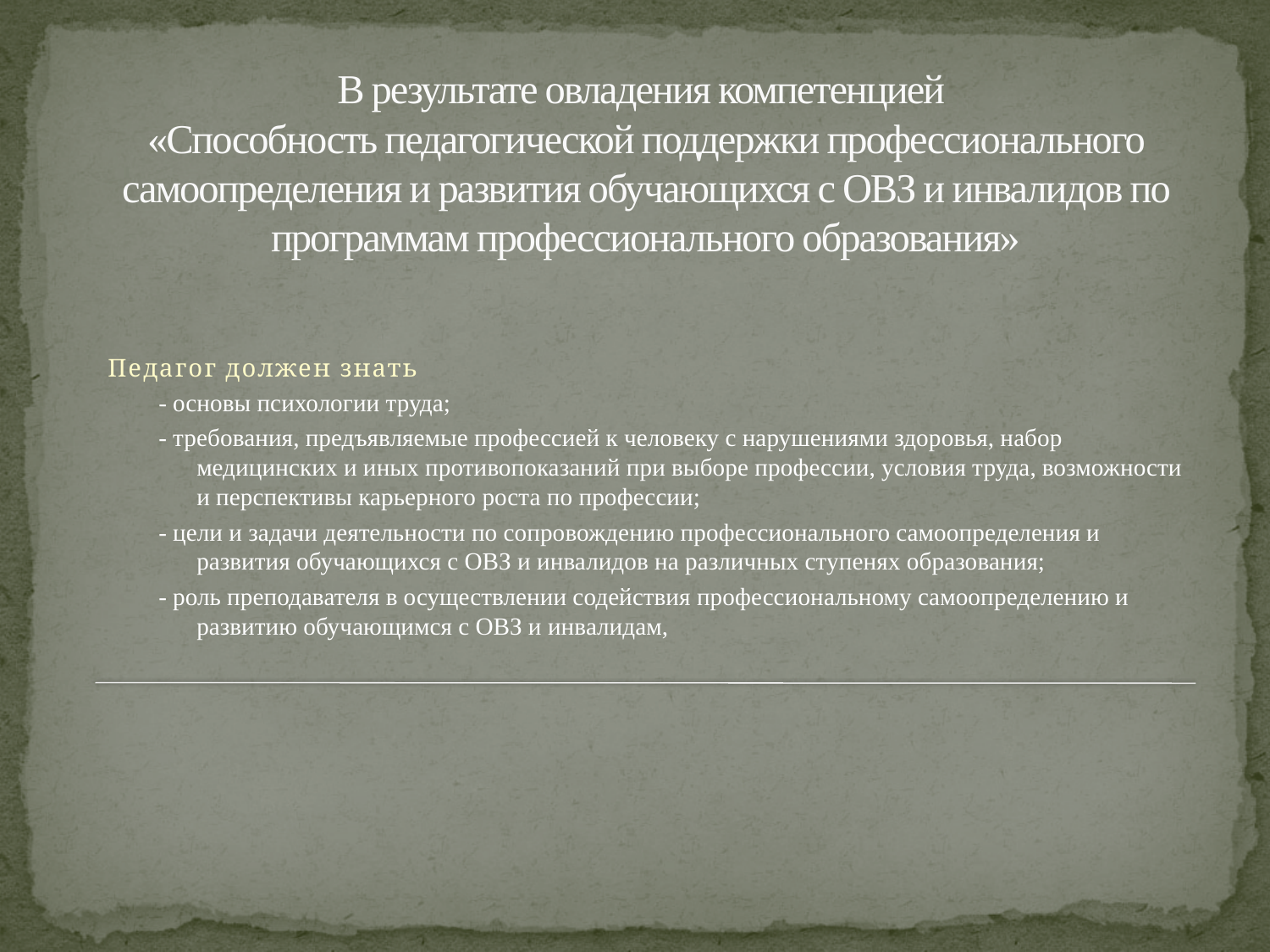

# В результате овладения компетенцией «Способность педагогической поддержки профессионального самоопределения и развития обучающихся с ОВЗ и инвалидов по программам профессионального образования»
Педагог должен знать
- основы психологии труда;
- требования, предъявляемые профессией к человеку с нарушениями здоровья, набор медицинских и иных противопоказаний при выборе профессии, условия труда, возможности и перспективы карьерного роста по профессии;
- цели и задачи деятельности по сопровождению профессионального самоопределения и развития обучающихся с ОВЗ и инвалидов на различных ступенях образования;
- роль преподавателя в осуществлении содействия профессиональному самоопределению и развитию обучающимся с ОВЗ и инвалидам,